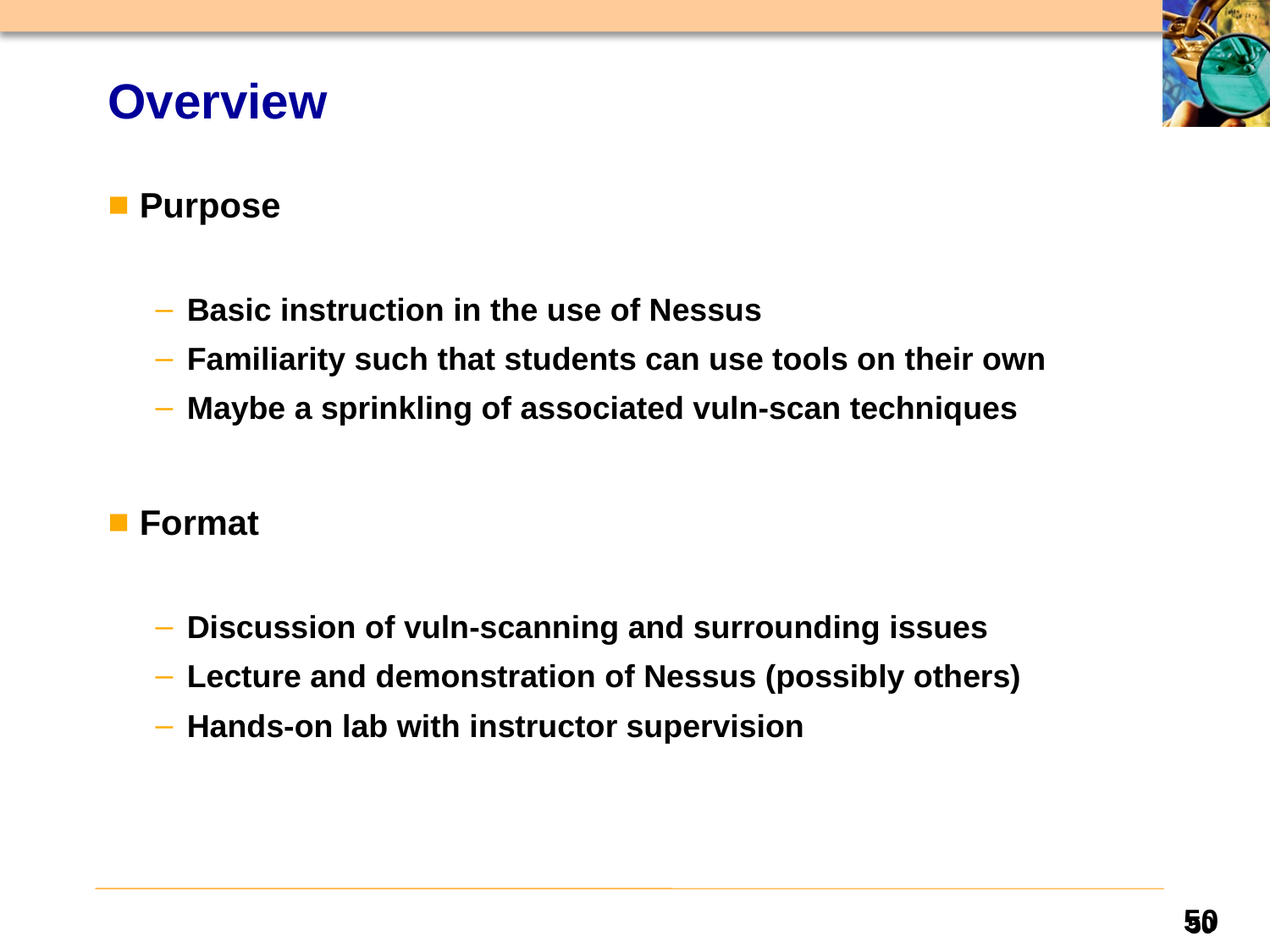

# Overview
Purpose

Basic instruction in the use of Nessus
Familiarity such that students can use tools on their own
Maybe a sprinkling of associated vuln-scan techniques

Format

Discussion of vuln-scanning and surrounding issues
Lecture and demonstration of Nessus (possibly others)
Hands-on lab with instructor supervision
50